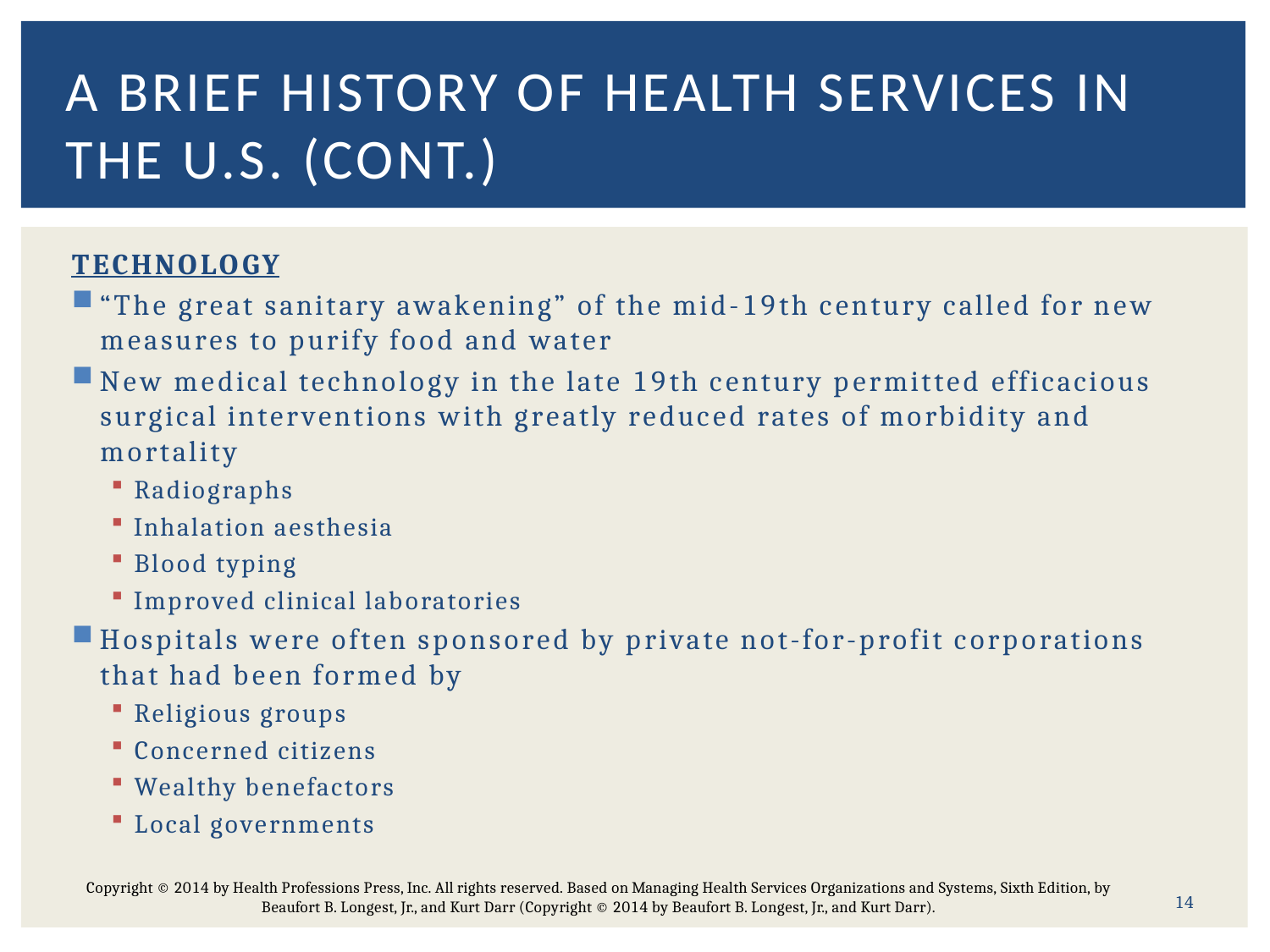

# A brief history of health services in the U.S. (Cont.)
TECHNOLOGY
“The great sanitary awakening” of the mid-19th century called for new measures to purify food and water
New medical technology in the late 19th century permitted efficacious surgical interventions with greatly reduced rates of morbidity and mortality
Radiographs
Inhalation aesthesia
Blood typing
Improved clinical laboratories
Hospitals were often sponsored by private not-for-profit corporations that had been formed by
Religious groups
Concerned citizens
Wealthy benefactors
Local governments

Copyright © 2014 by Health Professions Press, Inc. All rights reserved. Based on Managing Health Services Organizations and Systems, Sixth Edition, by Beaufort B. Longest, Jr., and Kurt Darr (Copyright © 2014 by Beaufort B. Longest, Jr., and Kurt Darr).
14